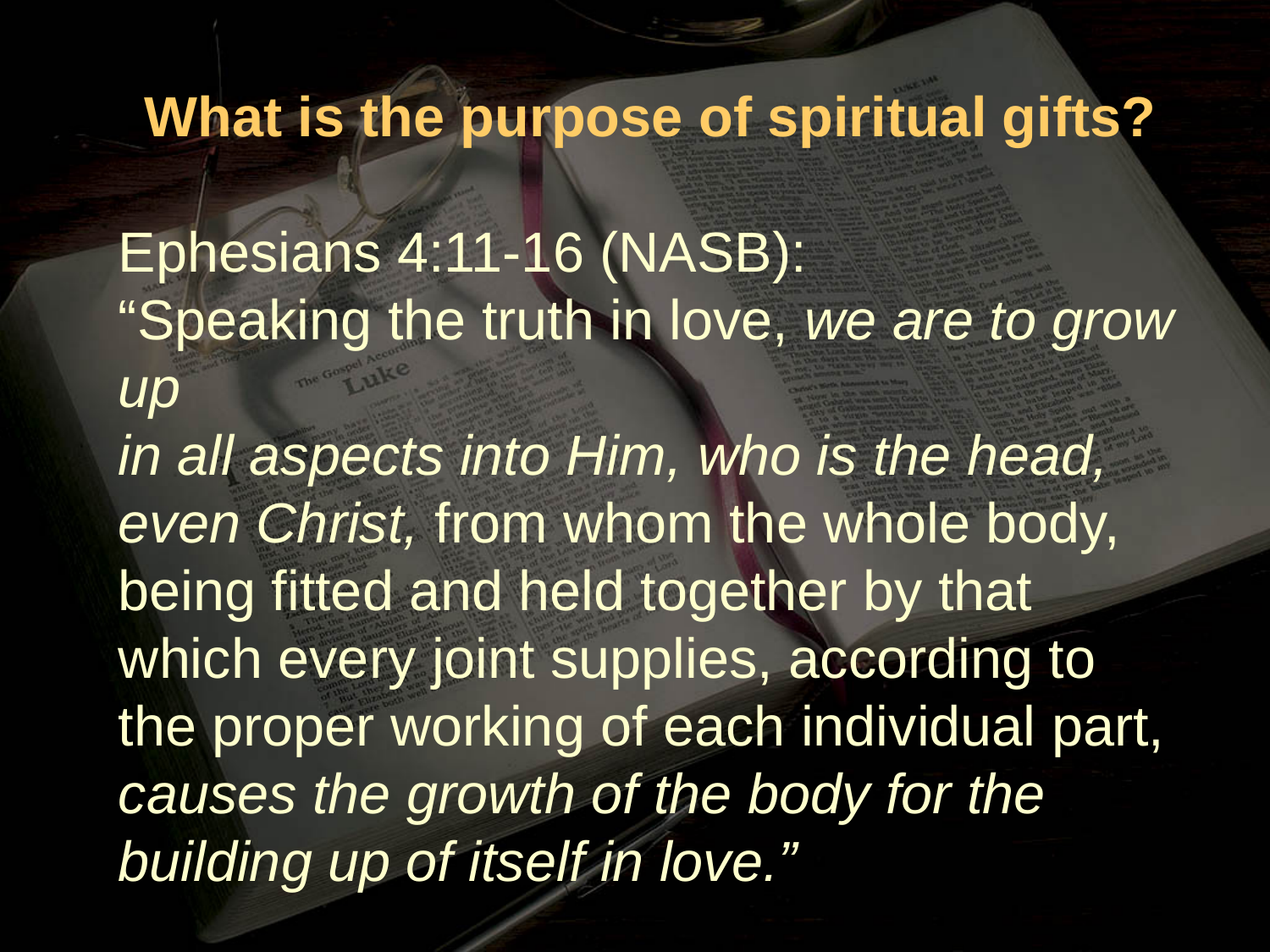

What is the purpose of spiritual gifts?

Ephesians 4:11-16 (NASB):
“Speaking the truth in love, we are to grow up
in all aspects into Him, who is the head, even Christ, from whom the whole body, being fitted and held together by that which every joint supplies, according to the proper working of each individual part, causes the growth of the body for the building up of itself in love.”